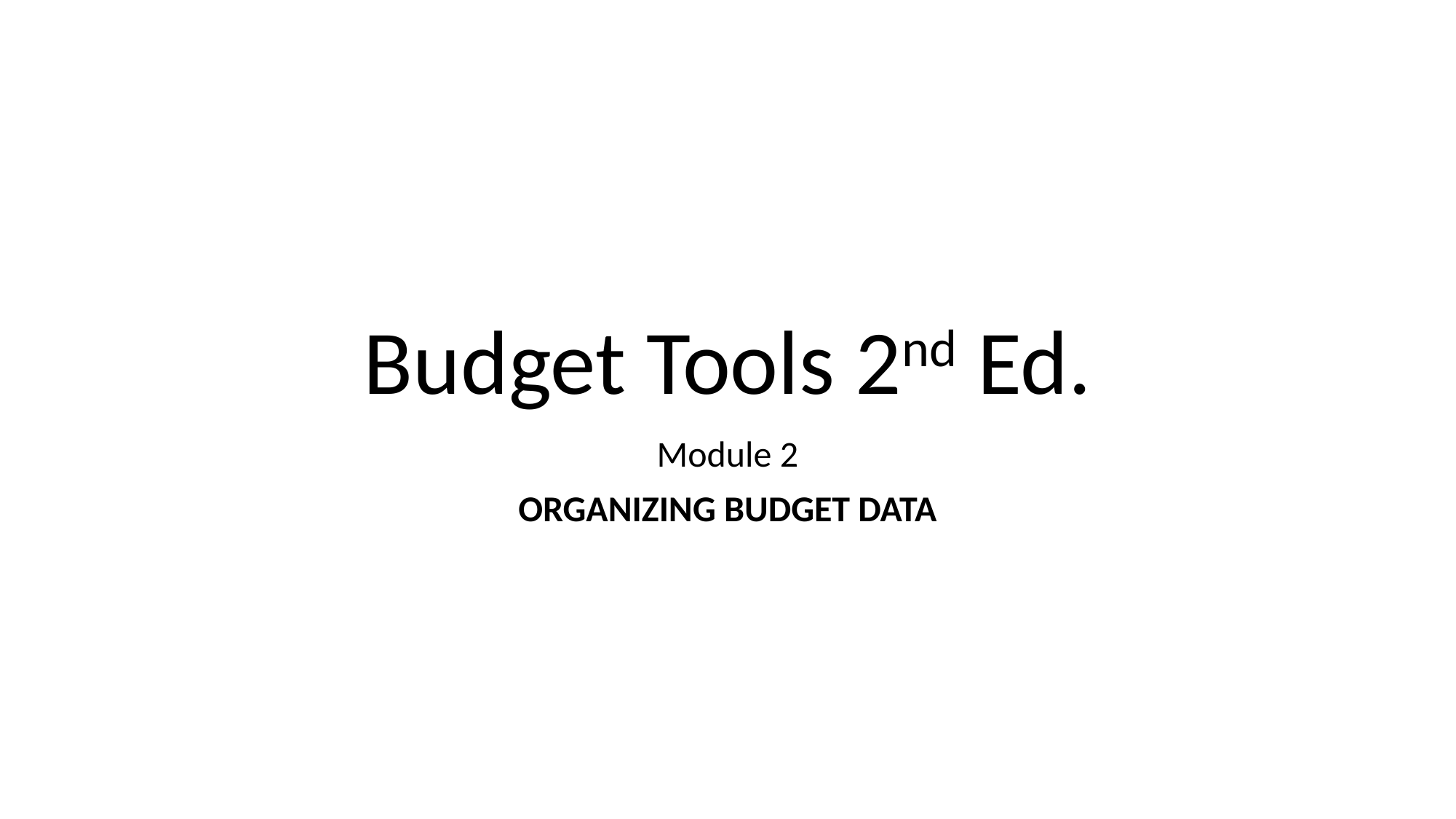

# Budget Tools 2nd Ed.
Module 2
Organizing Budget Data